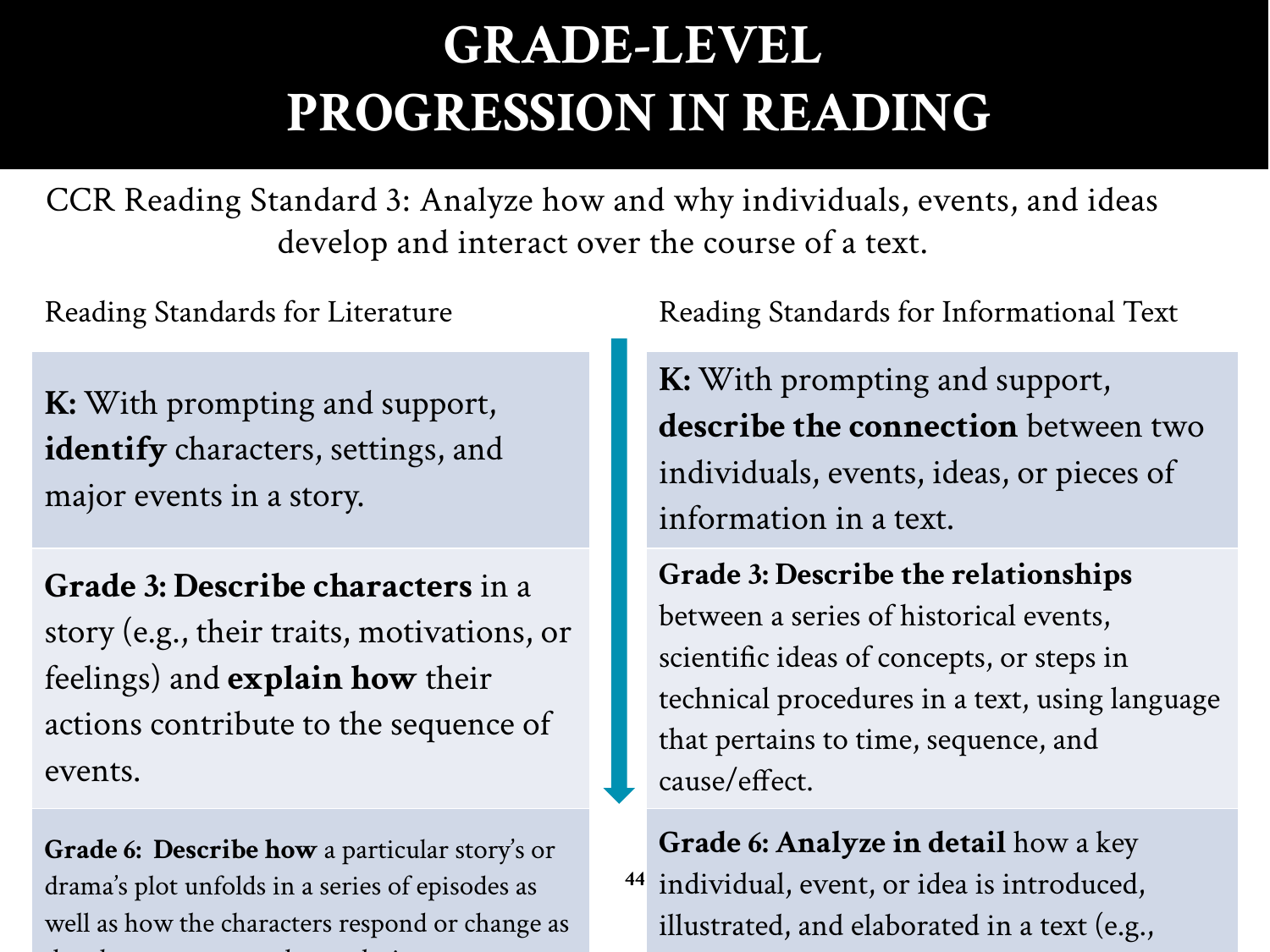

Grade-Level
 Progression in Reading

CCR Reading Standard 3: Analyze how and why individuals, events, and ideas develop and interact over the course of a text.

| Reading Standards for Literature |  | Reading Standards for Informational Text |
| --- | --- | --- |
| K: With prompting and support, identify characters, settings, and major events in a story. |  | K: With prompting and support, describe the connection between two individuals, events, ideas, or pieces of information in a text. |
| Grade 3: Describe characters in a story (e.g., their traits, motivations, or feelings) and explain how their actions contribute to the sequence of events. |  | Grade 3: Describe the relationships between a series of historical events, scientific ideas of concepts, or steps in technical procedures in a text, using language that pertains to time, sequence, and cause/effect. |
| Grade 6: Describe how a particular story’s or drama’s plot unfolds in a series of episodes as well as how the characters respond or change as the plot moves toward a resolution. |  | Grade 6: Analyze in detail how a key individual, event, or idea is introduced, illustrated, and elaborated in a text (e.g., through examples or anecdotes). |

44